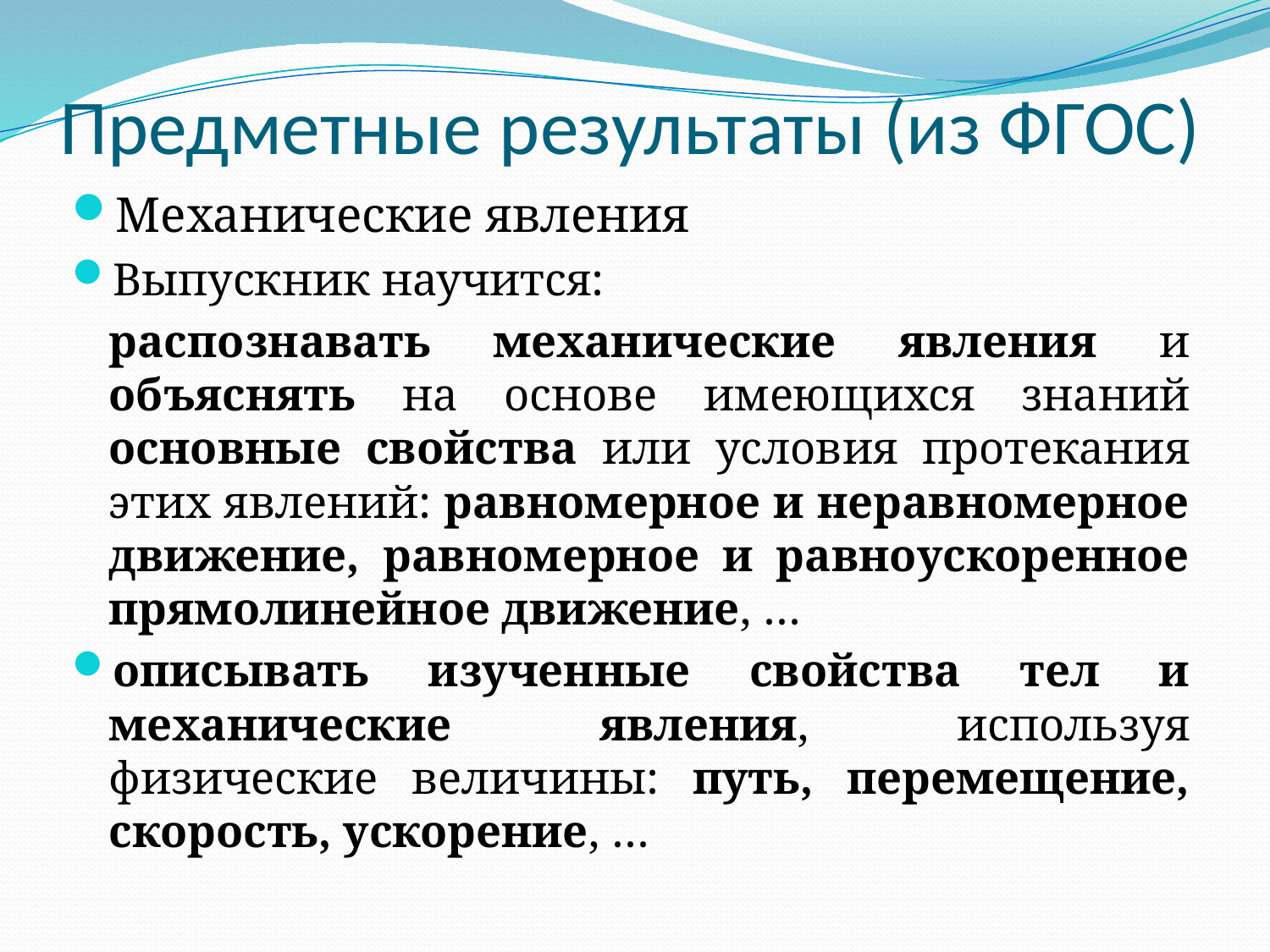

# Предметные результаты (из ФГОС)
Механические явления
Выпускник научится:
	распознавать механические явления и объяснять на основе имеющихся знаний основные свойства или условия протекания этих явлений: равномерное и неравномерное движение, равномерное и равноускоренное прямолинейное движение, …
описывать изученные свойства тел и механические явления, используя физические величины: путь, перемещение, скорость, ускорение, …